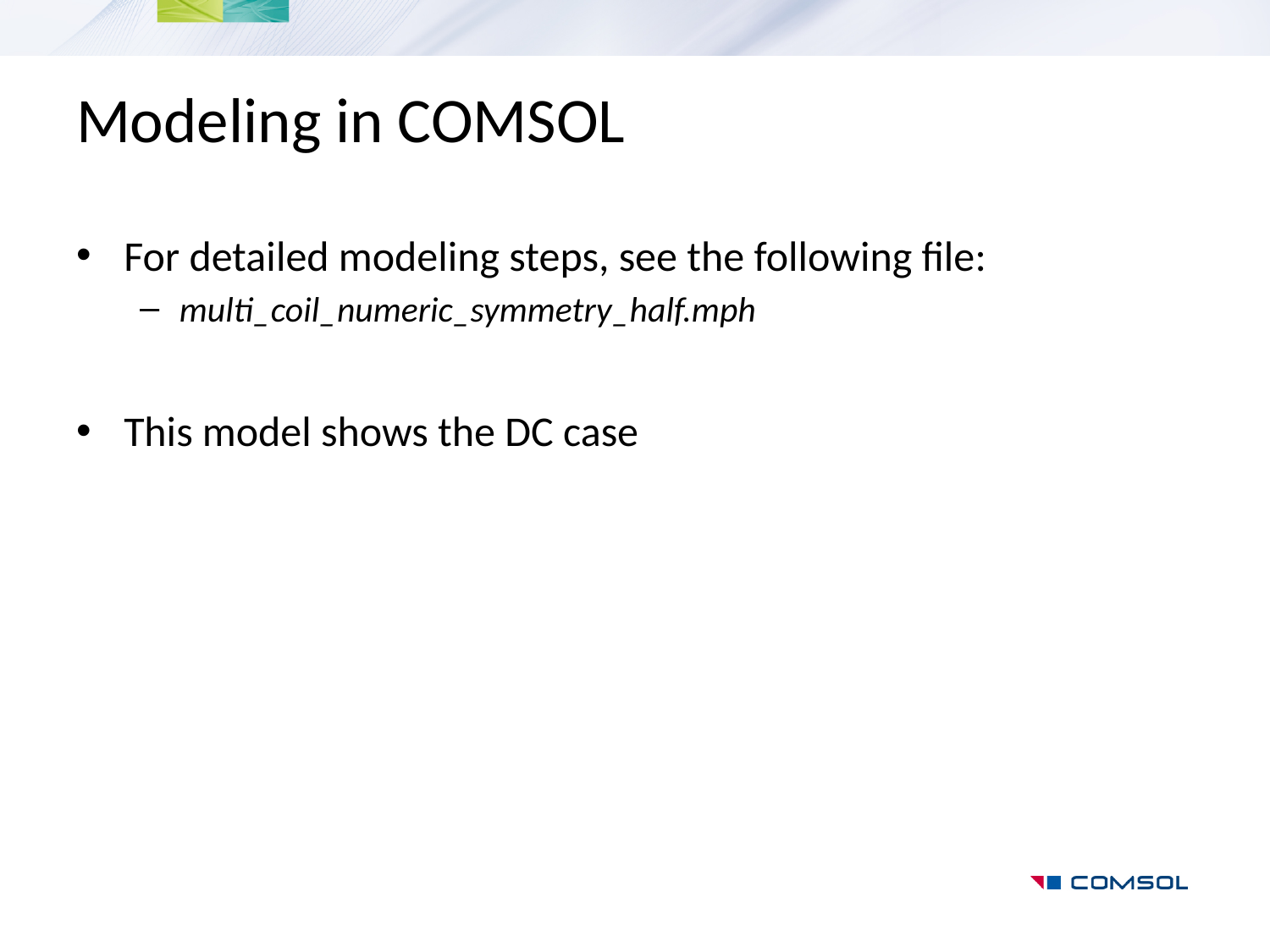

# Modeling in COMSOL
For detailed modeling steps, see the following file:
multi_coil_numeric_symmetry_half.mph

This model shows the DC case